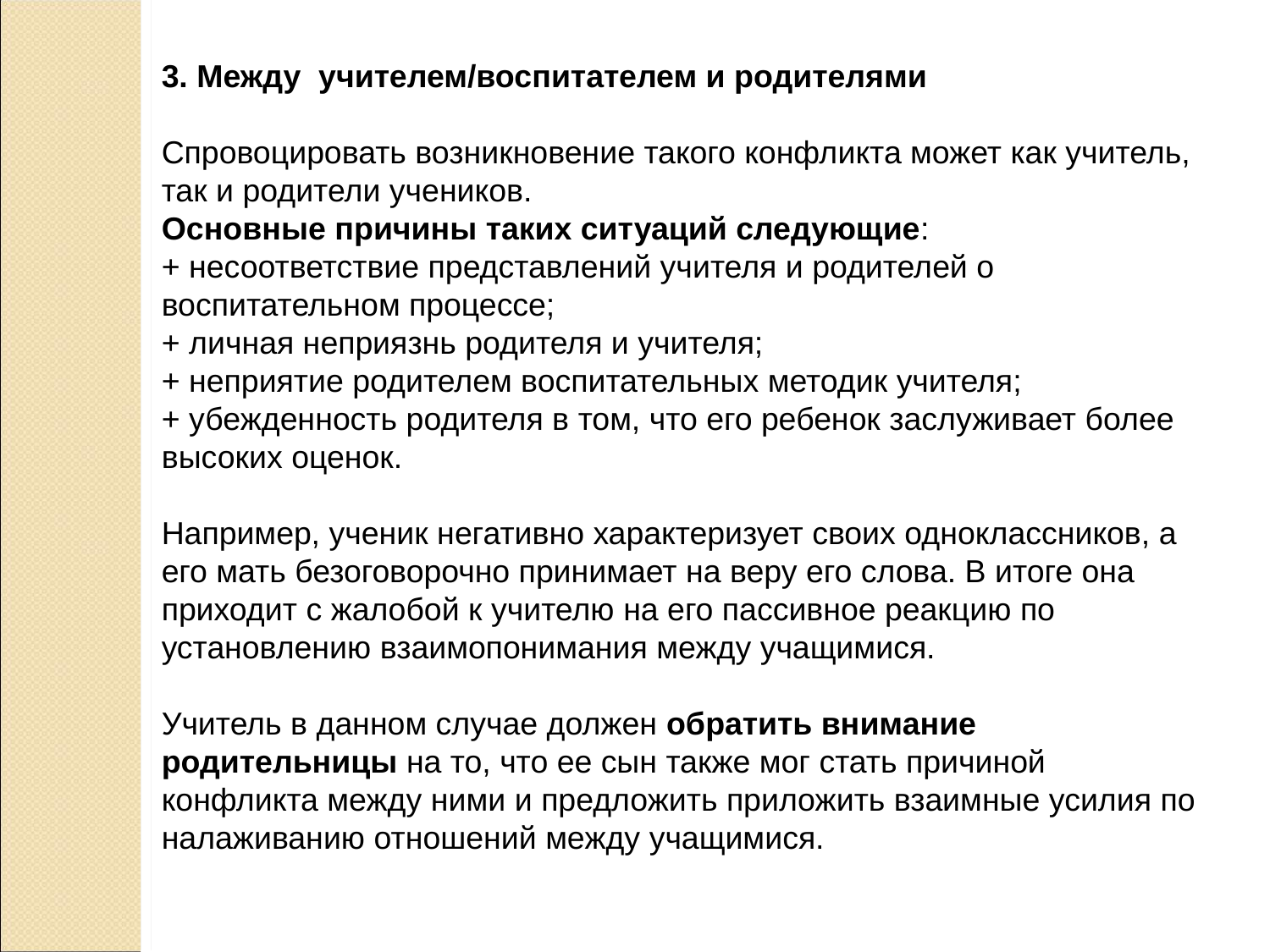

3. Между  учителем/воспитателем и родителями

Спровоцировать возникновение такого конфликта может как учитель, так и родители учеников.
Основные причины таких ситуаций следующие:
+ несоответствие представлений учителя и родителей о     воспитательном процессе;
+ личная неприязнь родителя и учителя;
+ неприятие родителем воспитательных методик учителя;
+ убежденность родителя в том, что его ребенок заслуживает более высоких оценок.

Например, ученик негативно характеризует своих одноклассников, а его мать безоговорочно принимает на веру его слова. В итоге она приходит с жалобой к учителю на его пассивное реакцию по установлению взаимопонимания между учащимися.

Учитель в данном случае должен обратить внимание родительницы на то, что ее сын также мог стать причиной конфликта между ними и предложить приложить взаимные усилия по налаживанию отношений между учащимися.